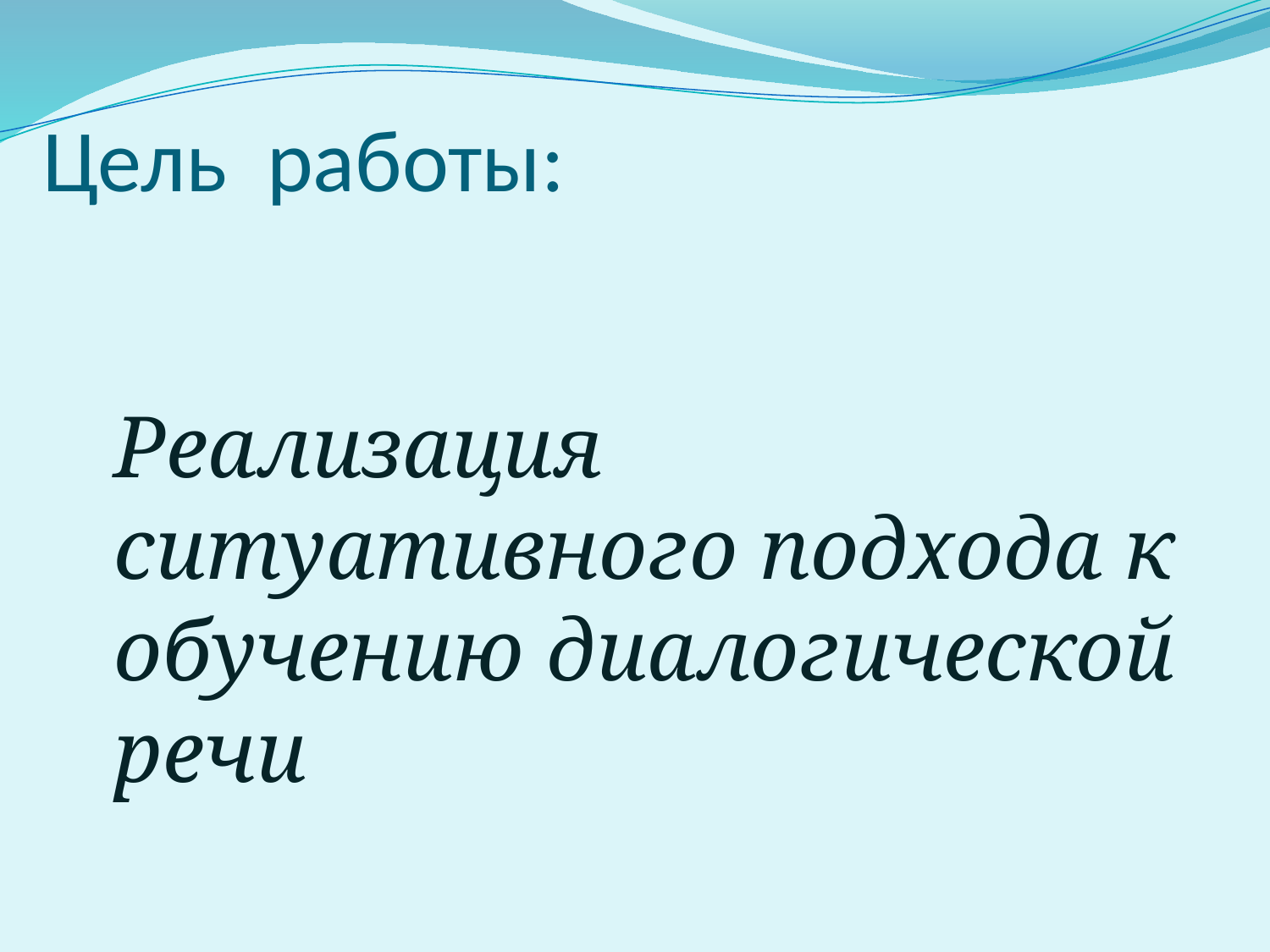

# Цель  работы:
Реализация ситуативного подхода к обучению диалогической речи